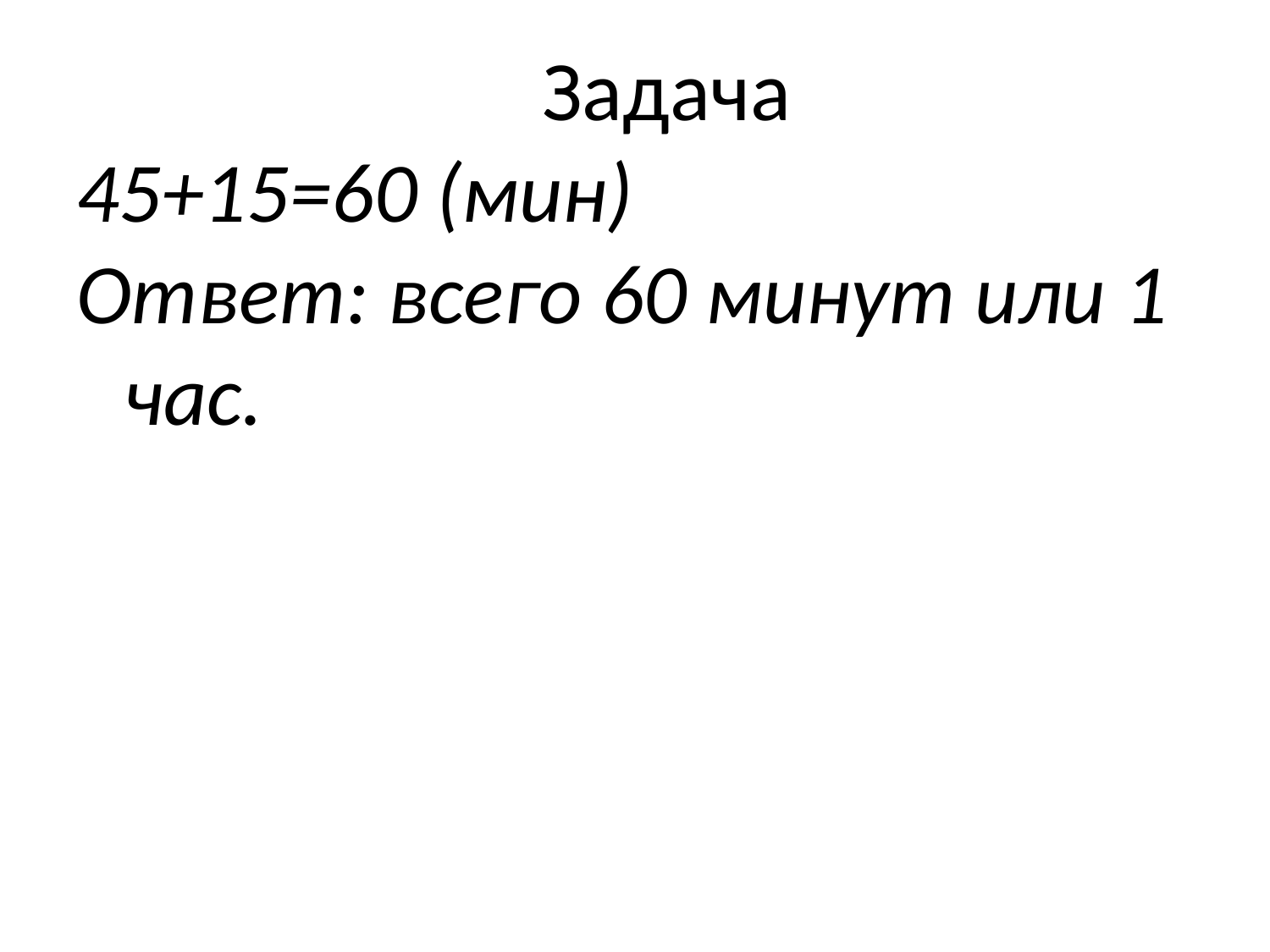

Задача
45+15=60 (мин)
Ответ: всего 60 минут или 1 час.